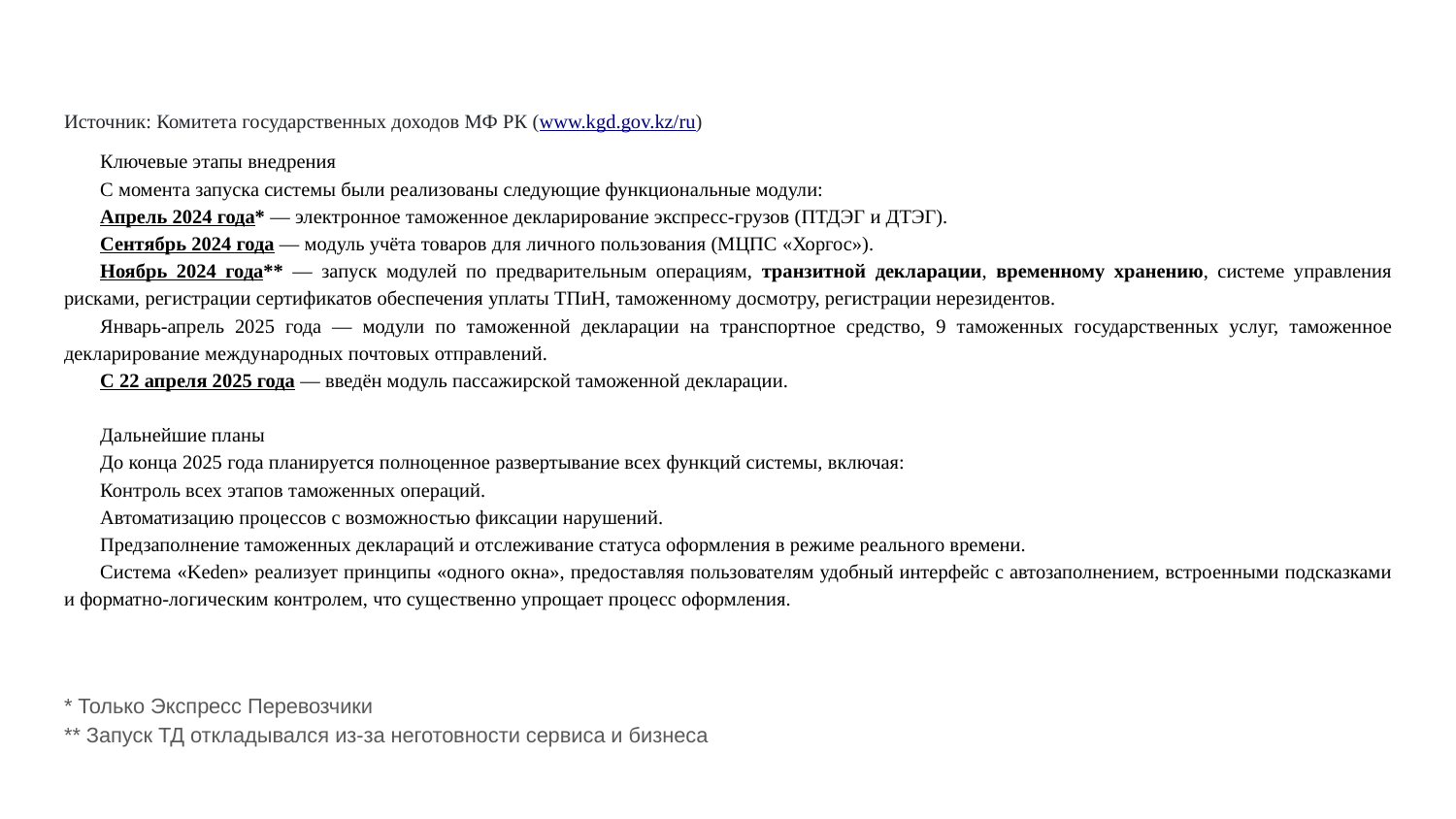

Источник: Комитета государственных доходов МФ РК (www.kgd.gov.kz/ru)
Ключевые этапы внедрения
С момента запуска системы были реализованы следующие функциональные модули:
Апрель 2024 года* — электронное таможенное декларирование экспресс-грузов (ПТДЭГ и ДТЭГ).
Сентябрь 2024 года — модуль учёта товаров для личного пользования (МЦПС «Хоргос»).
Ноябрь 2024 года** — запуск модулей по предварительным операциям, транзитной декларации, временному хранению, системе управления рисками, регистрации сертификатов обеспечения уплаты ТПиН, таможенному досмотру, регистрации нерезидентов.
Январь-апрель 2025 года — модули по таможенной декларации на транспортное средство, 9 таможенных государственных услуг, таможенное декларирование международных почтовых отправлений.
С 22 апреля 2025 года — введён модуль пассажирской таможенной декларации.

Дальнейшие планы
До конца 2025 года планируется полноценное развертывание всех функций системы, включая:
Контроль всех этапов таможенных операций.
Автоматизацию процессов с возможностью фиксации нарушений.
Предзаполнение таможенных деклараций и отслеживание статуса оформления в режиме реального времени.
Система «Keden» реализует принципы «одного окна», предоставляя пользователям удобный интерфейс с автозаполнением, встроенными подсказками и форматно-логическим контролем, что существенно упрощает процесс оформления.

* Только Экспресс Перевозчики
** Запуск ТД откладывался из-за неготовности сервиса и бизнеса